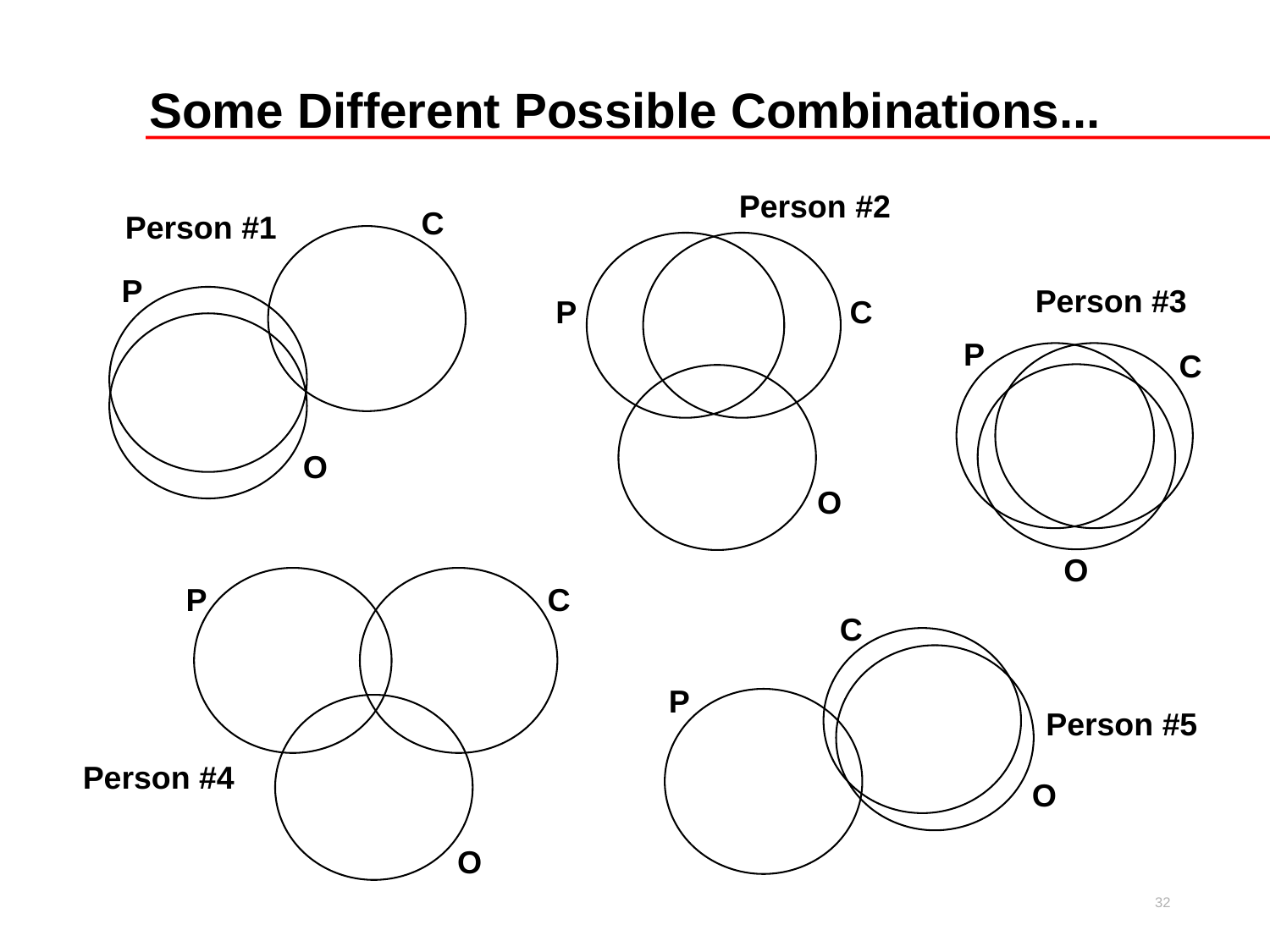

# Some Different Possible Combinations...
Person #2
C
Person #1

P
Person #3
P
C

P
C

O
O
O

P
C
C

P

Person #5
Person #4
O
O
32